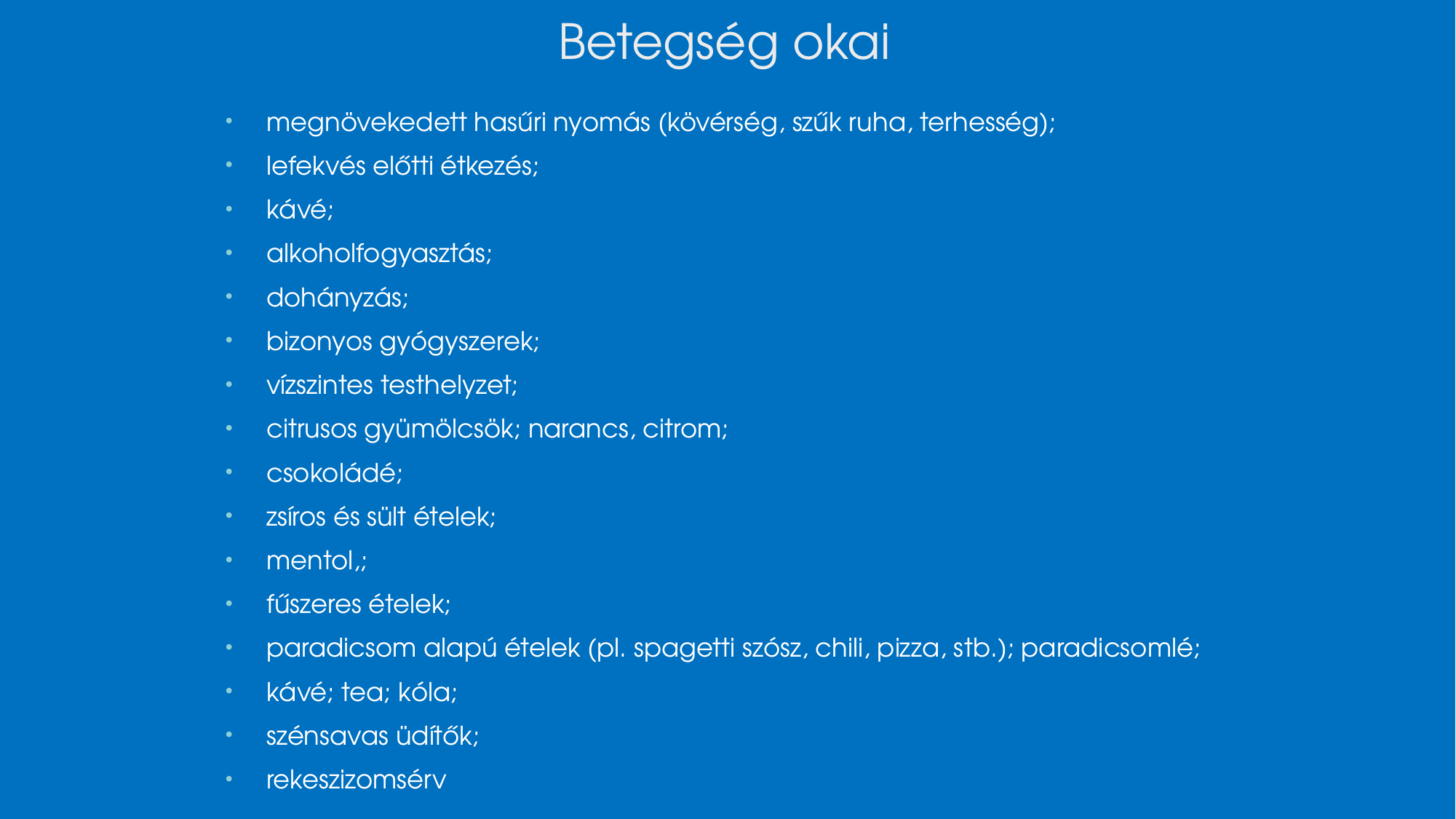

# Betegség okai
megnövekedett hasűri nyomás (kövérség, szűk ruha, terhesség);
lefekvés előtti étkezés;
kávé;
alkoholfogyasztás;
dohányzás;
bizonyos gyógyszerek;
vízszintes testhelyzet;
citrusos gyümölcsök; narancs, citrom;
csokoládé;
zsíros és sült ételek;
mentol,;
fűszeres ételek;
paradicsom alapú ételek (pl. spagetti szósz, chili, pizza, stb.); paradicsomlé;
kávé; tea; kóla;
szénsavas üdítők;
rekeszizomsérv